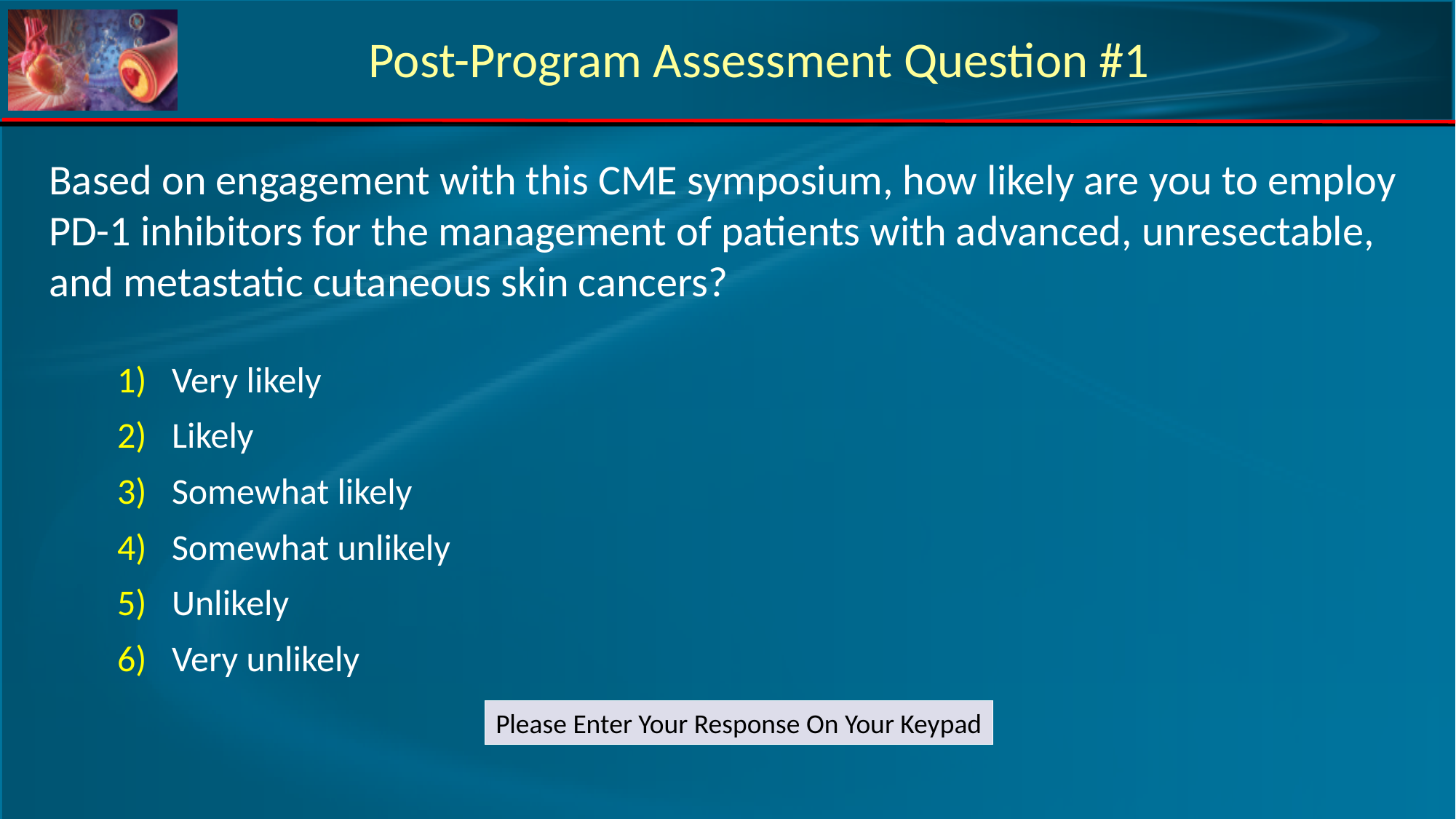

Post-Program Assessment Question #1
Based on engagement with this CME symposium, how likely are you to employ PD-1 inhibitors for the management of patients with advanced, unresectable, and metastatic cutaneous skin cancers?

Very likely
Likely
Somewhat likely
Somewhat unlikely
Unlikely
Very unlikely
Please Enter Your Response On Your Keypad